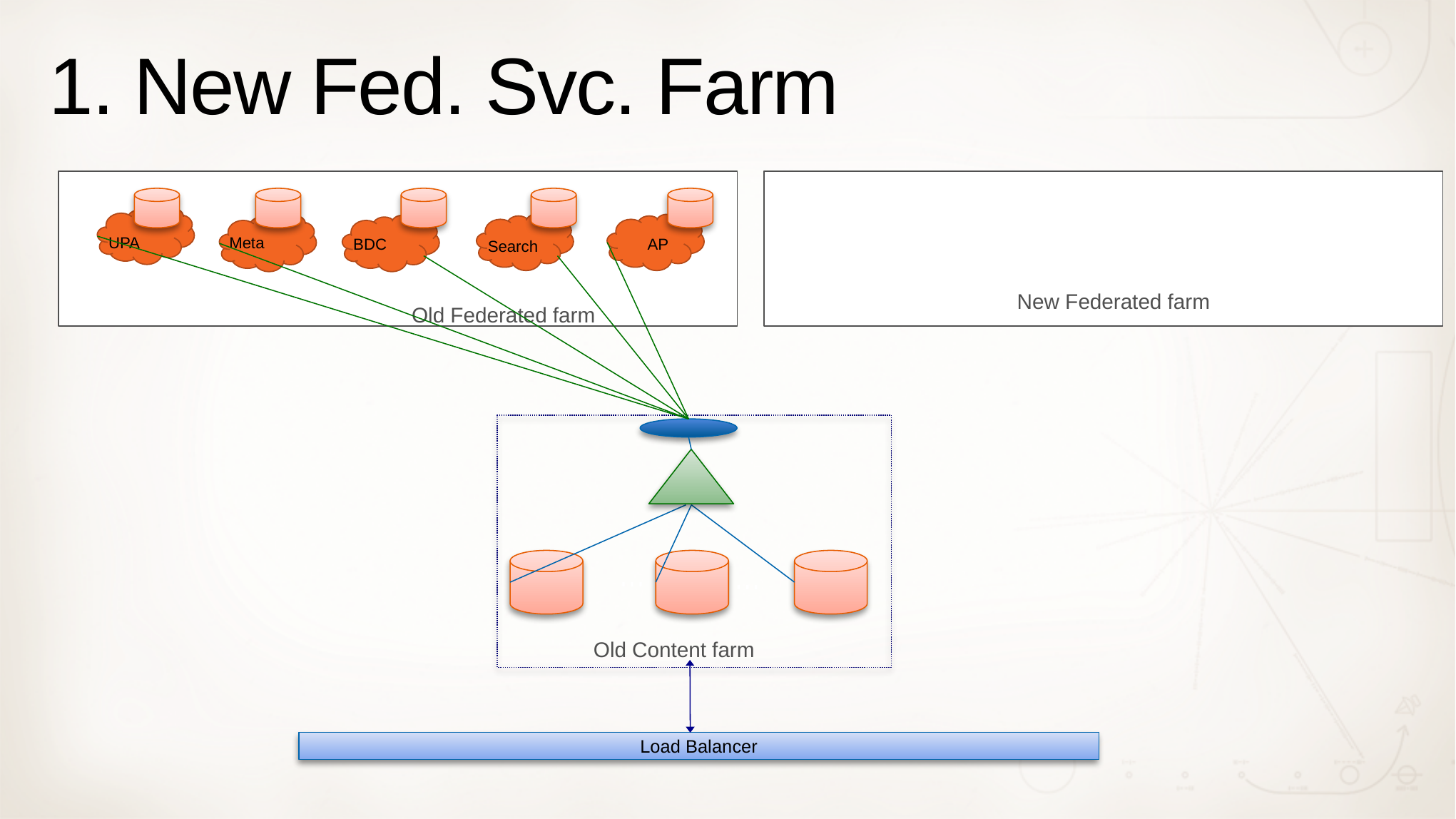

# 1. New Fed. Svc. Farm

Meta

BDC

AP

UPA

Search
MSS
New Federated farm
Old Federated farm

…
…
…
…
Old Content farm
Load Balancer